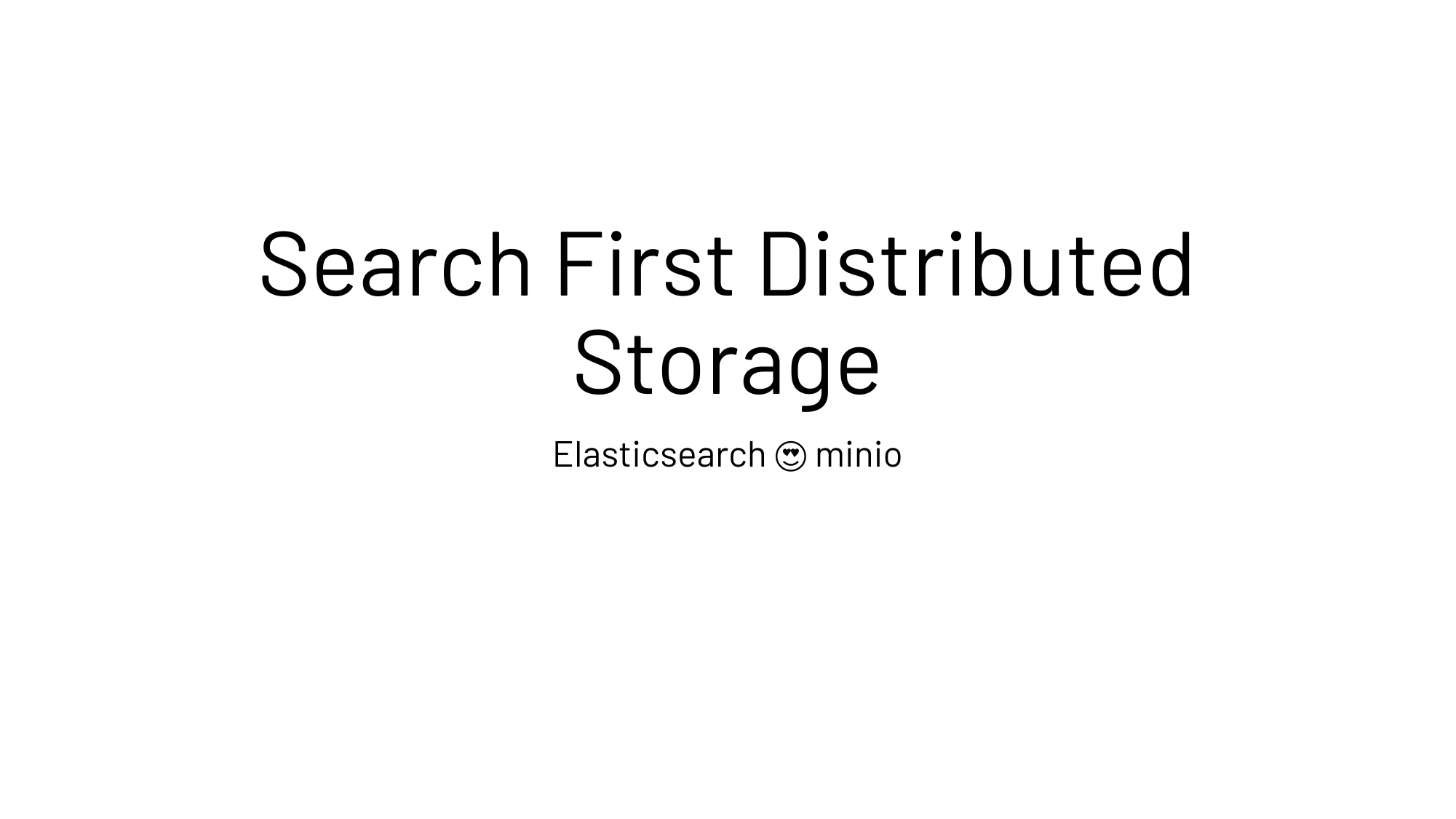

# Search First Distributed Storage
Elasticsearch 😍 minio